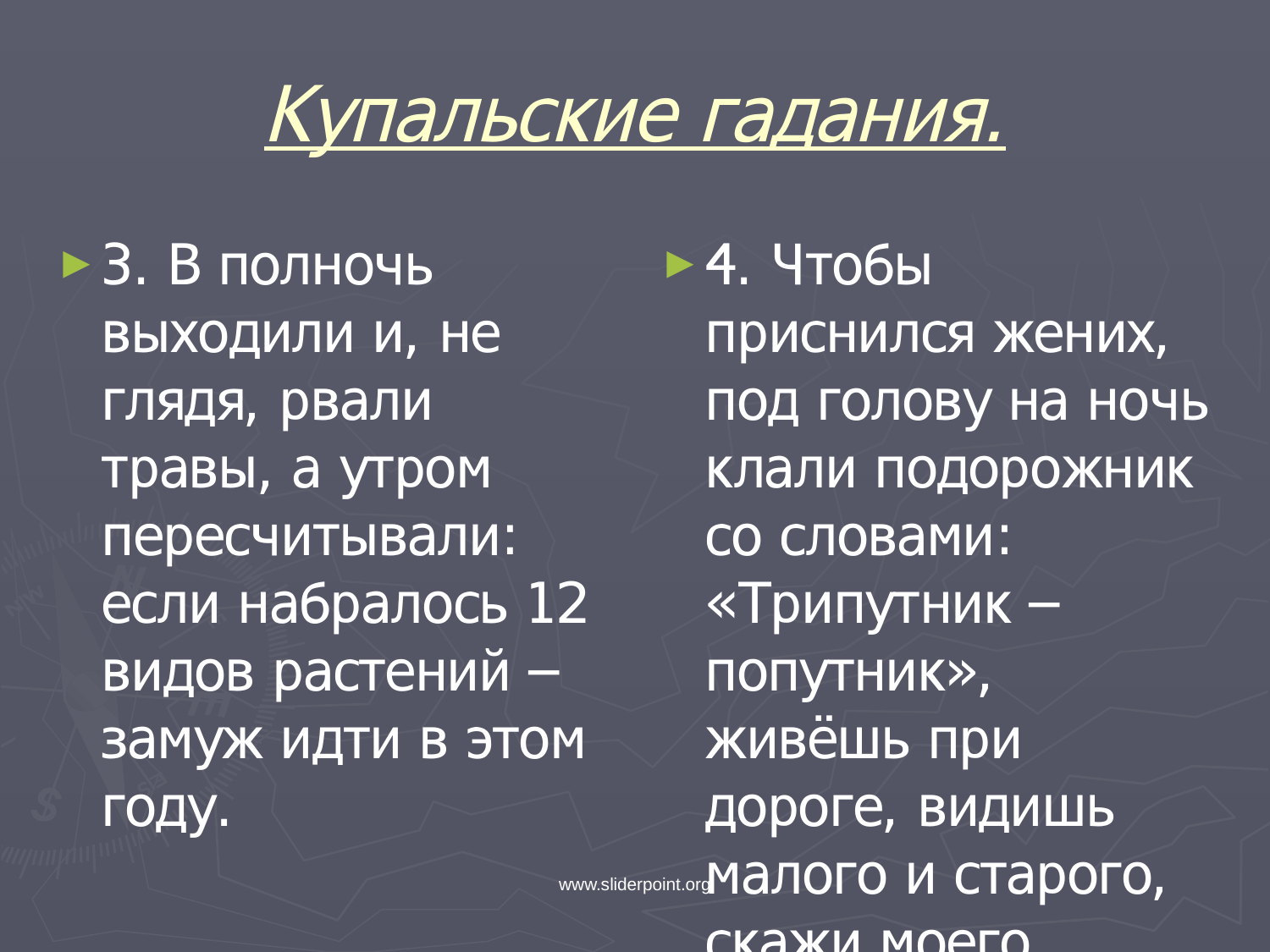

# Купальские гадания.
3. В полночь выходили и, не глядя, рвали травы, а утром пересчитывали: если набралось 12 видов растений – замуж идти в этом году.
4. Чтобы приснился жених, под голову на ночь клали подорожник со словами: «Трипутник – попутник», живёшь при дороге, видишь малого и старого, скажи моего суженого»
www.sliderpoint.org